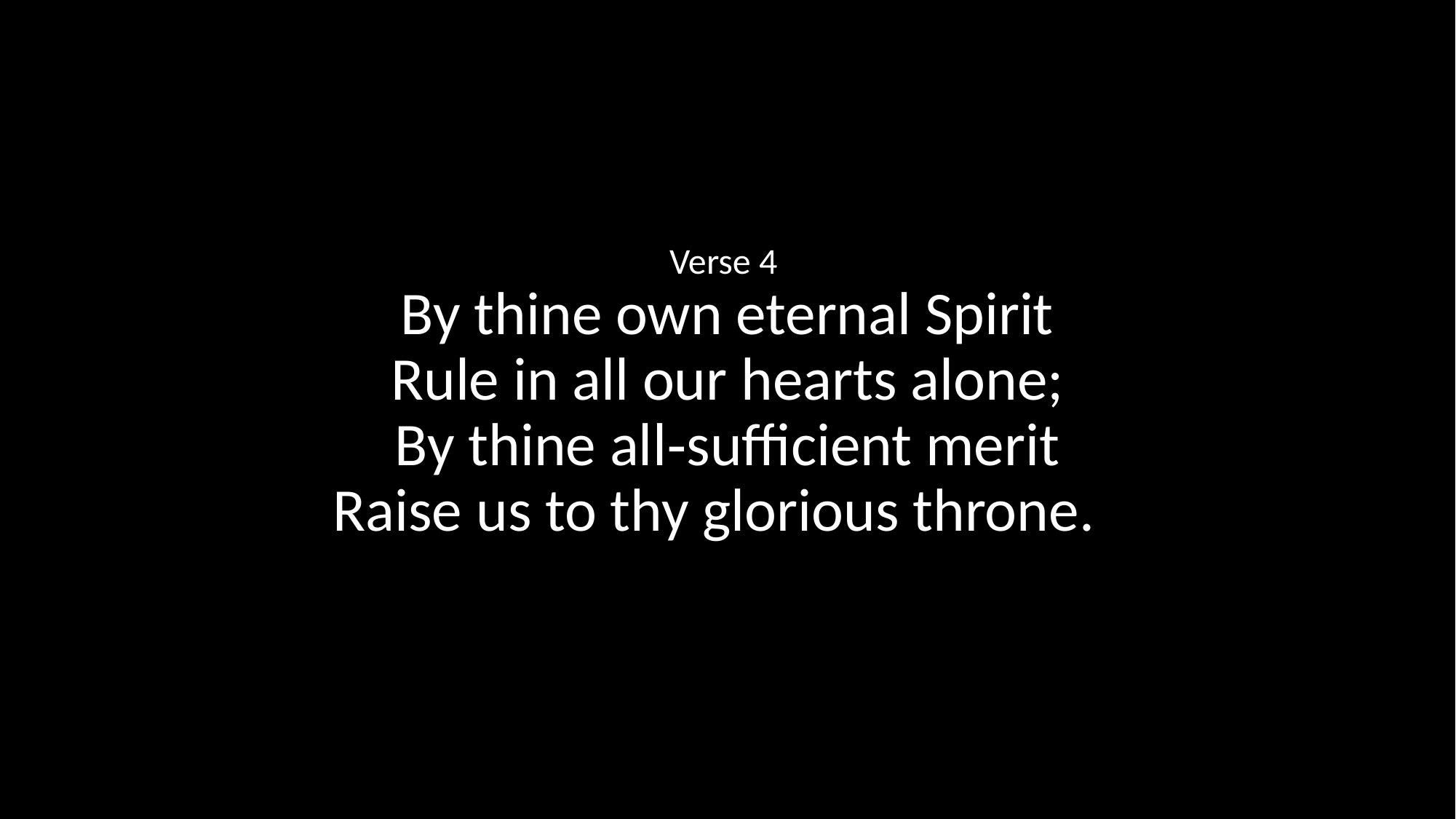

Verse 4
By thine own eternal Spirit
Rule in all our hearts alone;
By thine all‑sufficient merit
Raise us to thy glorious throne.